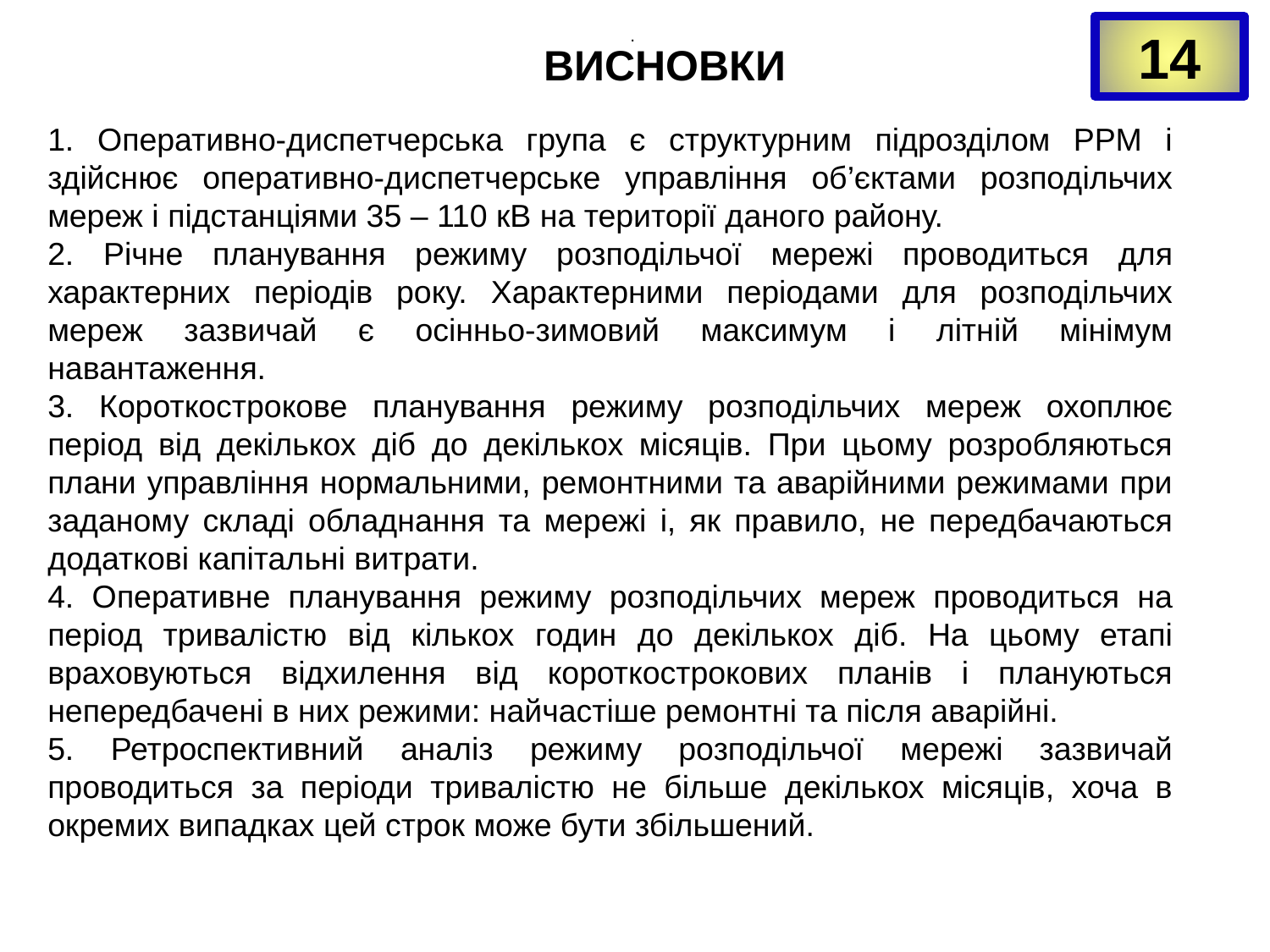

14
ВИСНОВКИ
.

1. Оперативно-диспетчерська група є структурним підрозділом РРМ і здійснює оперативно-диспетчерське управління об’єктами розподільчих мереж і підстанціями 35 – 110 кВ на території даного району.
2. Річне планування режиму розподільчої мережі проводиться для характерних періодів року. Характерними періодами для розподільчих мереж зазвичай є осінньо-зимовий максимум і літній мінімум навантаження.
3. Короткострокове планування режиму розподільчих мереж охоплює період від декількох діб до декількох місяців. При цьому розробляються плани управління нормальними, ремонтними та аварійними режимами при заданому складі обладнання та мережі і, як правило, не передбачаються додаткові капітальні витрати.
4. Оперативне планування режиму розподільчих мереж проводиться на період тривалістю від кількох годин до декількох діб. На цьому етапі враховуються відхилення від короткострокових планів і плануються непередбачені в них режими: найчастіше ремонтні та після аварійні.
5. Ретроспективний аналіз режиму розподільчої мережі зазвичай проводиться за періоди тривалістю не більше декількох місяців, хоча в окремих випадках цей строк може бути збільшений.